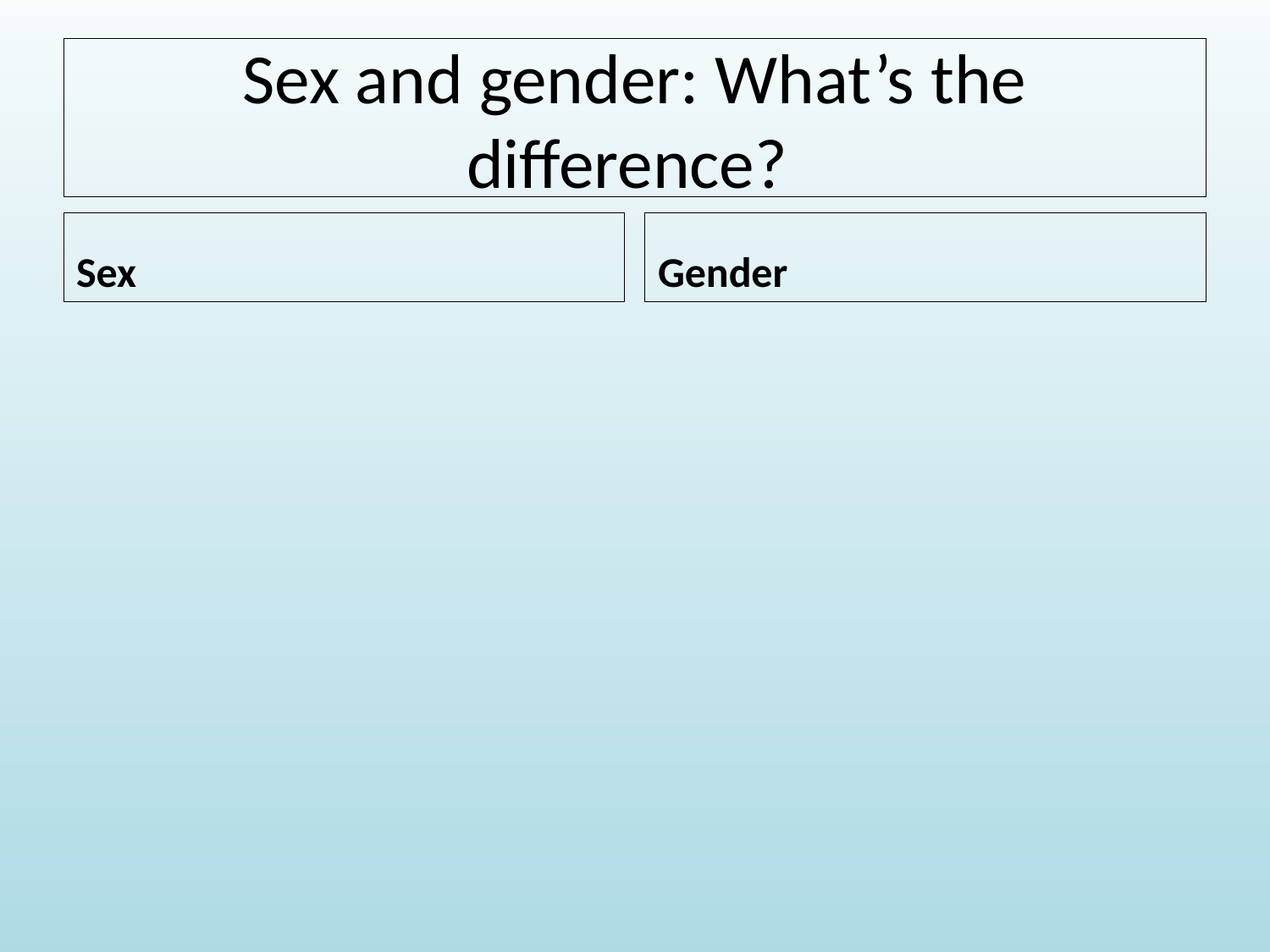

# Sex and gender: What’s the difference?
Sex
Gender